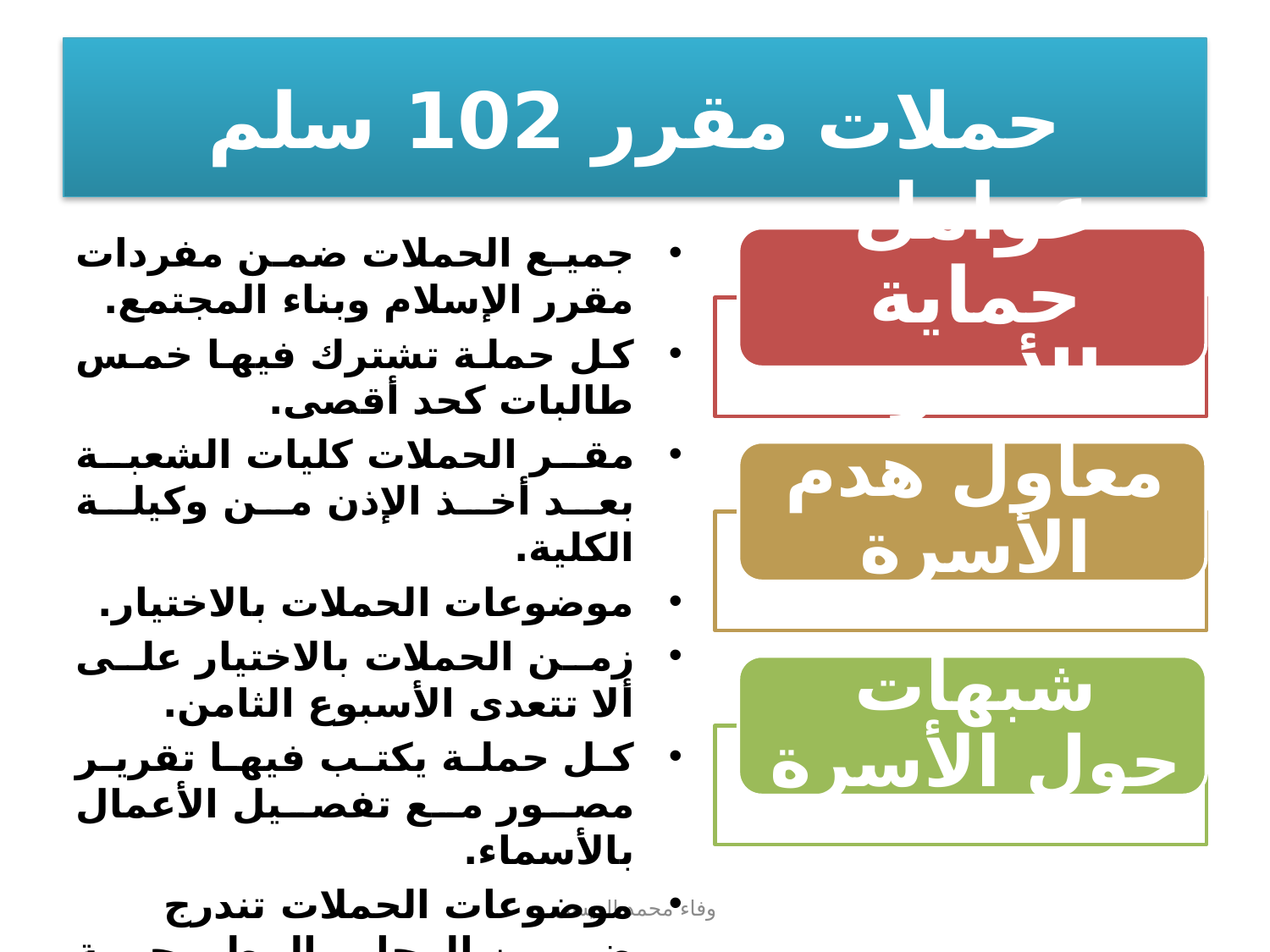

# حملات مقرر 102 سلم
جميع الحملات ضمن مفردات مقرر الإسلام وبناء المجتمع.
كل حملة تشترك فيها خمس طالبات كحد أقصى.
مقر الحملات كليات الشعبة بعد أخذ الإذن من وكيلة الكلية.
موضوعات الحملات بالاختيار.
زمن الحملات بالاختيار على ألا تتعدى الأسبوع الثامن.
كل حملة يكتب فيها تقرير مصور مع تفصيل الأعمال بالأسماء.
موضوعات الحملات تندرج ضمن المحاور المطروحة ويمكن طرح موضوع من الطالبات في ذات المحور.

عوامل حماية الأسرة
معاول هدم الأسرة
شبهات حول الأسرة
وفاء محمد العيسى